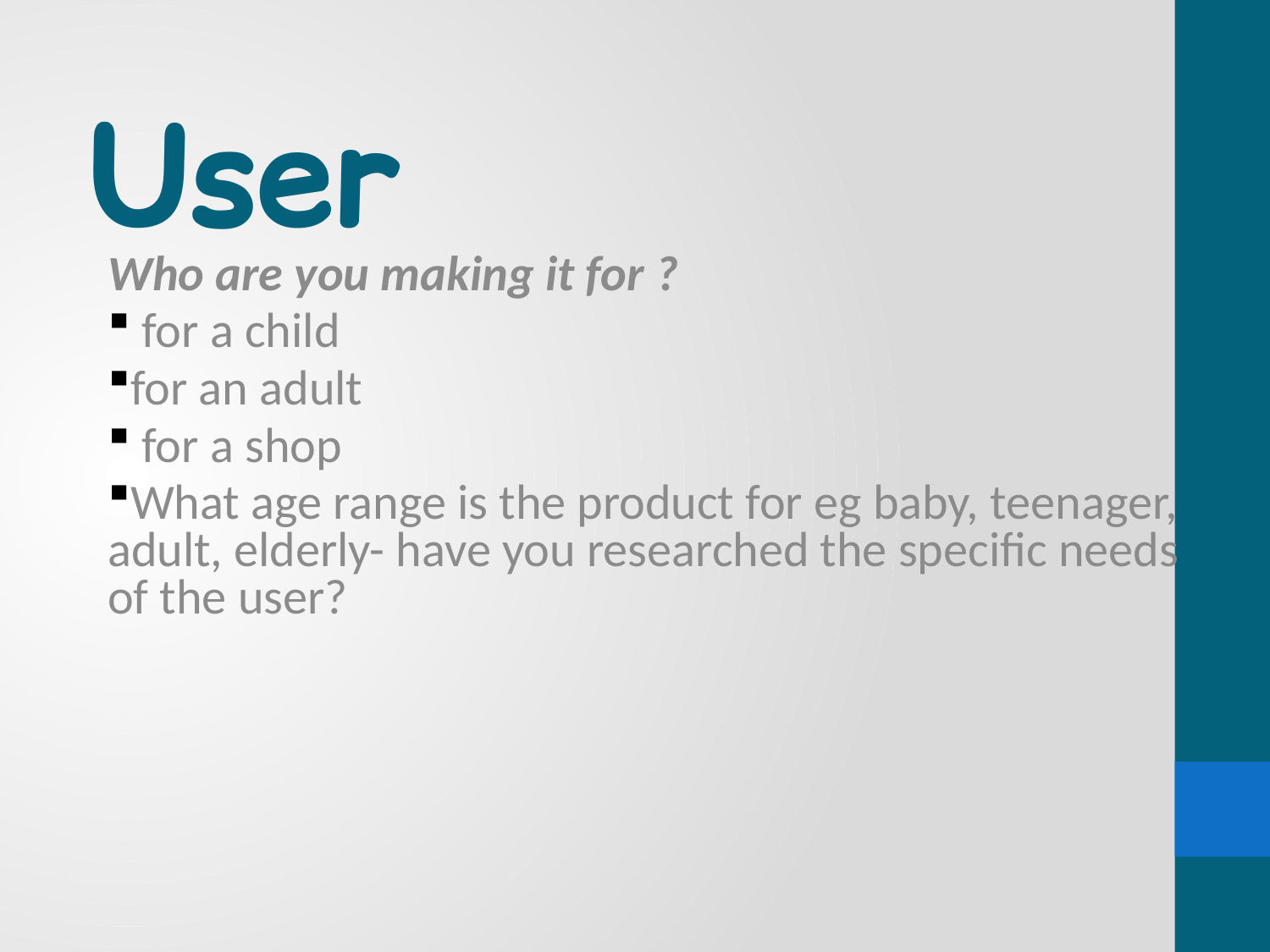

# User
Who are you making it for ?
 for a child
for an adult
 for a shop
What age range is the product for eg baby, teenager, adult, elderly- have you researched the specific needs of the user?